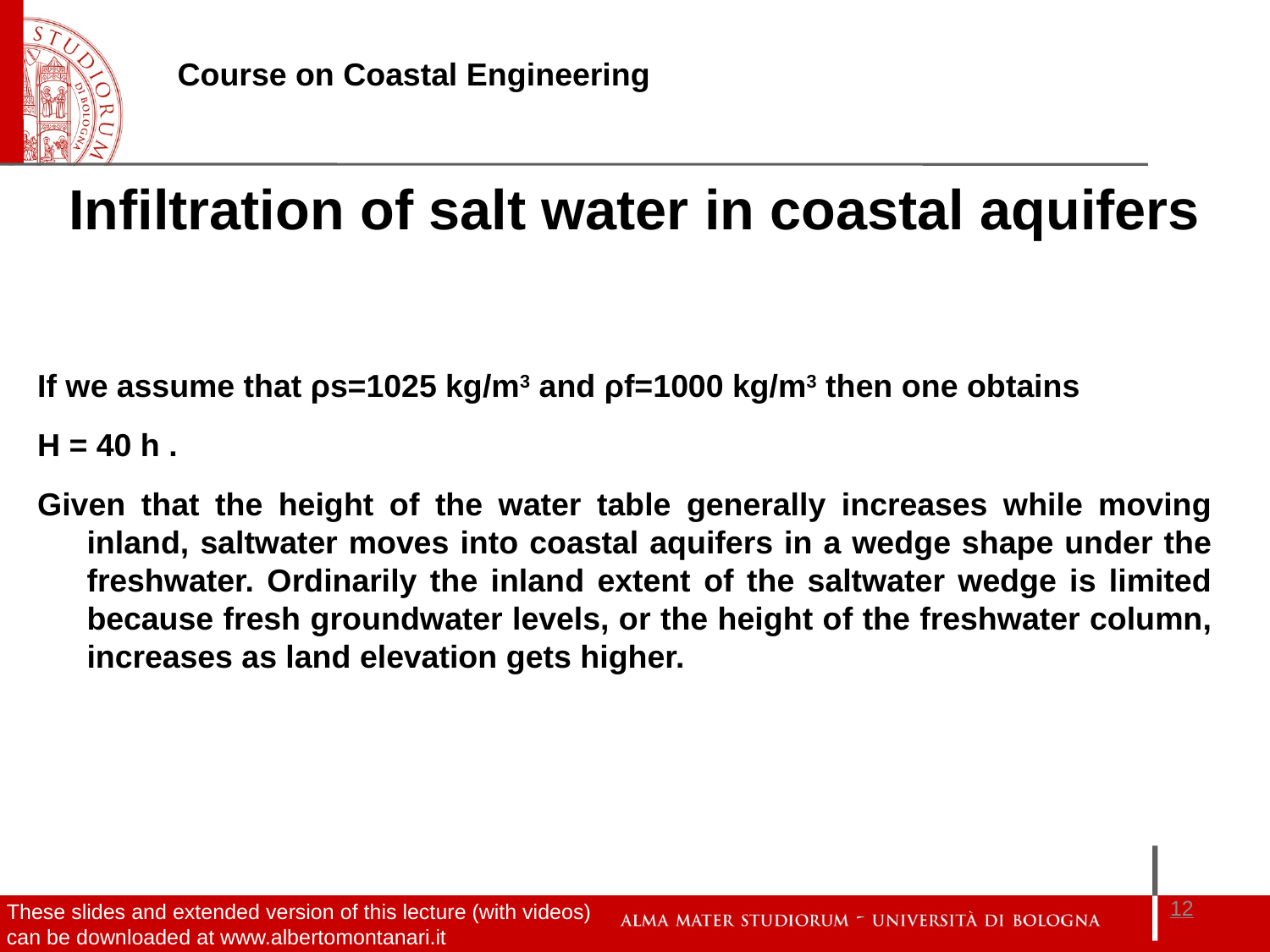

Infiltration of salt water in coastal aquifers
If we assume that ρs=1025 kg/m3 and ρf=1000 kg/m3 then one obtains
H = 40 h .
Given that the height of the water table generally increases while moving inland, saltwater moves into coastal aquifers in a wedge shape under the freshwater. Ordinarily the inland extent of the saltwater wedge is limited because fresh groundwater levels, or the height of the freshwater column, increases as land elevation gets higher.
12